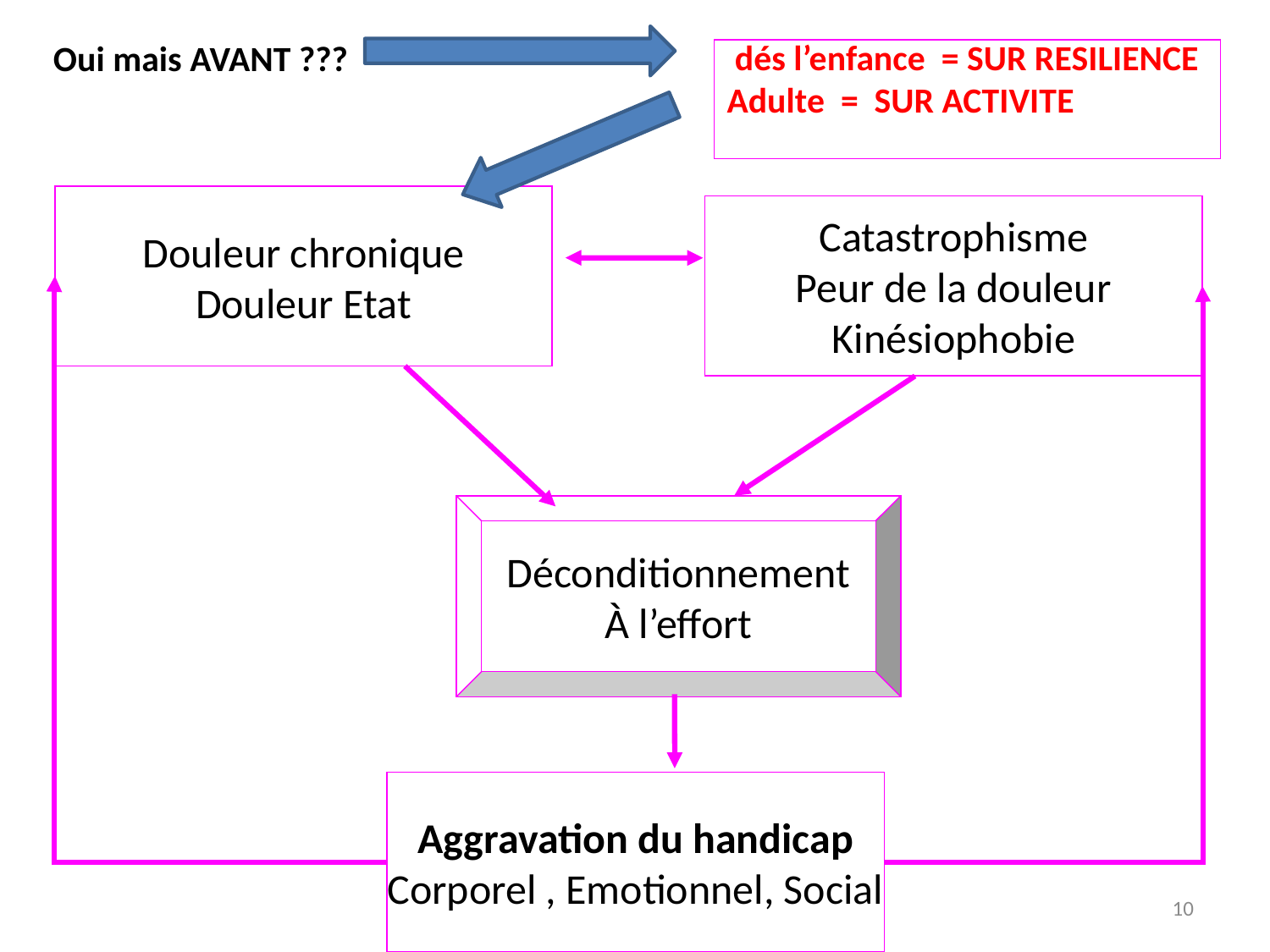

Oui mais AVANT ???

 dés l’enfance  = SUR RESILIENCE
Adulte  =  SUR ACTIVITE

Douleur chronique
Douleur Etat
Catastrophisme
Peur de la douleur
Kinésiophobie

Déconditionnement
À l’effort

Aggravation du handicap
Corporel , Emotionnel, Social
10